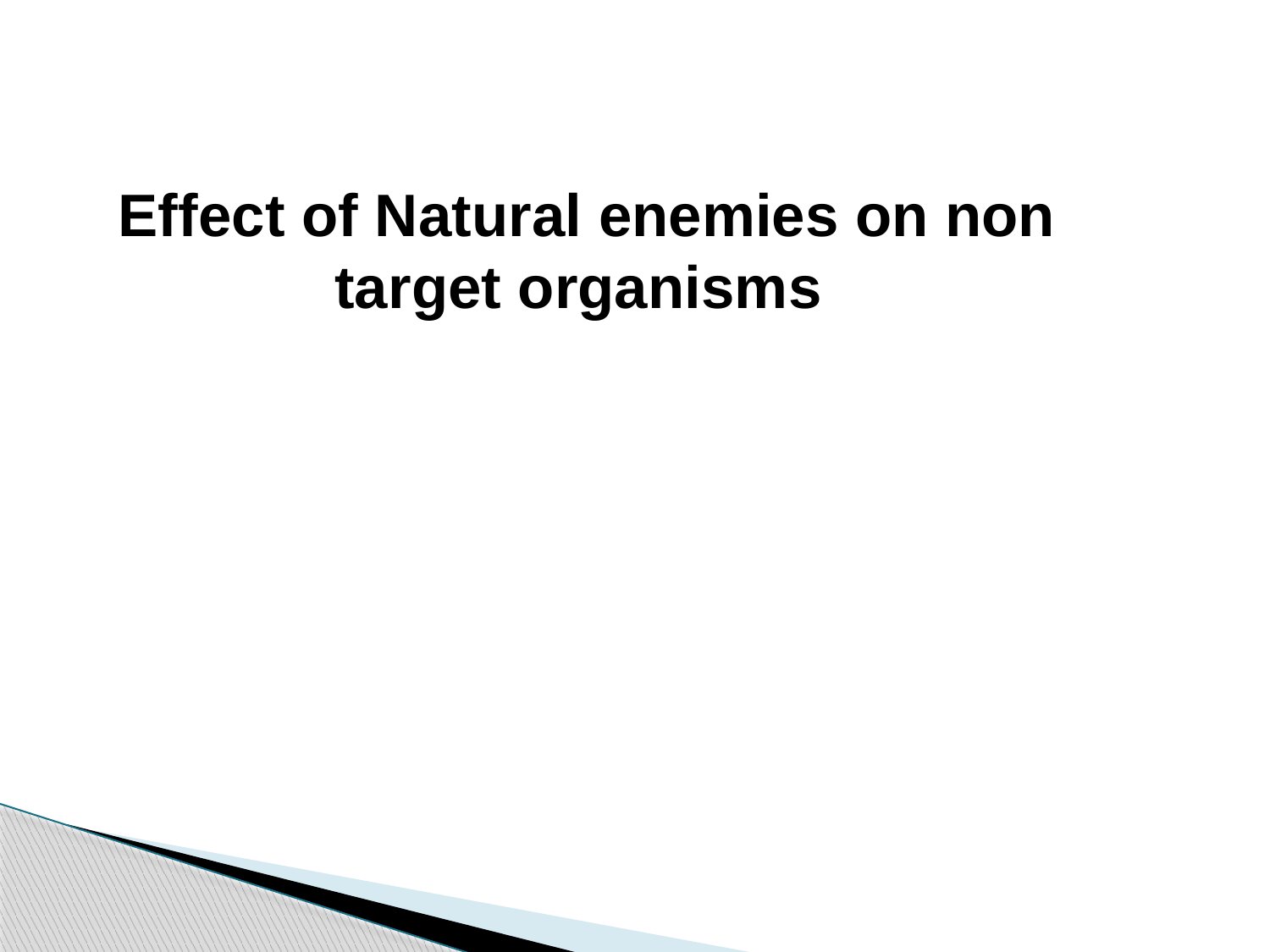

# Effect of Natural enemies on non target organisms